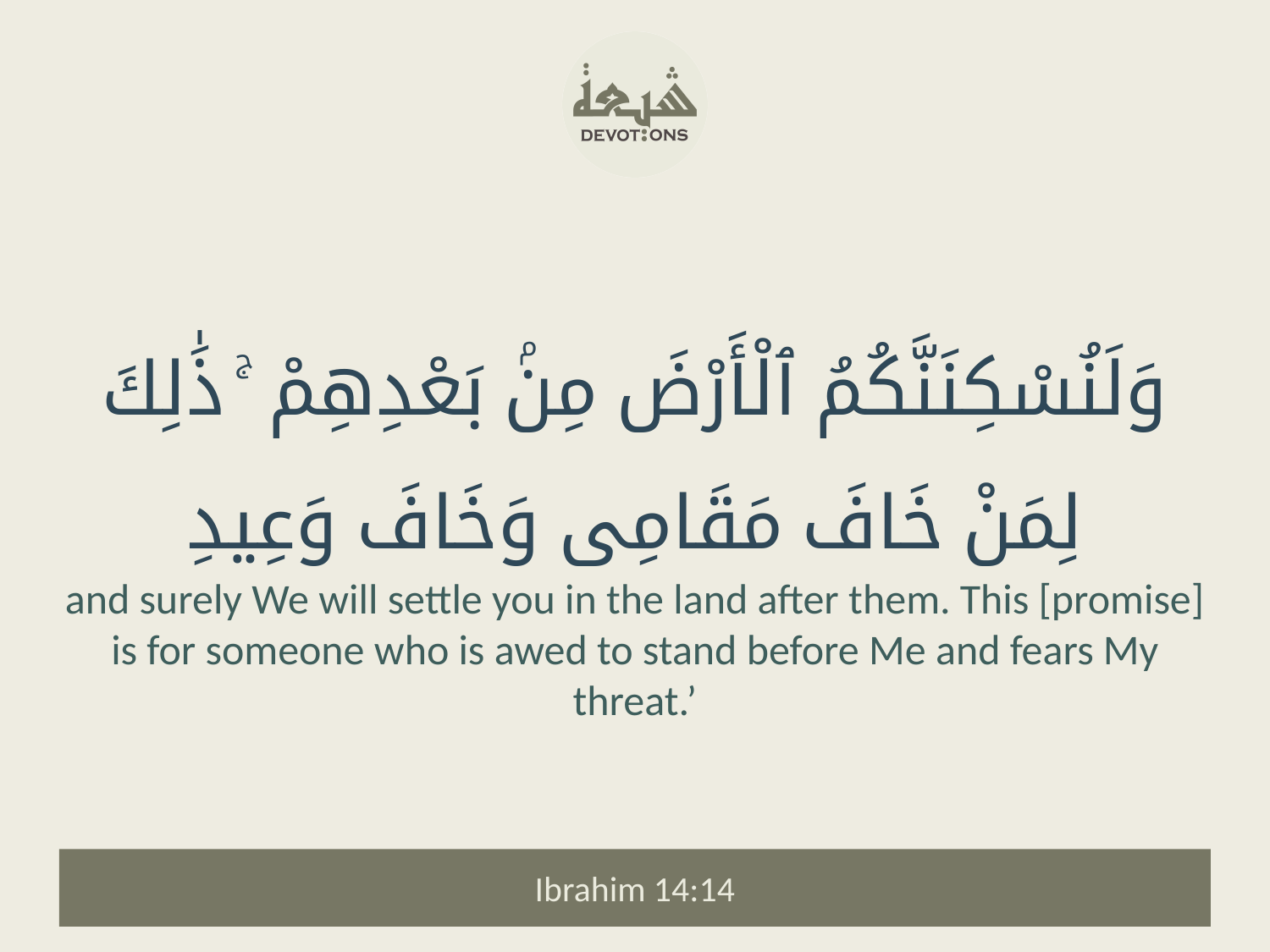

وَلَنُسْكِنَنَّكُمُ ٱلْأَرْضَ مِنۢ بَعْدِهِمْ ۚ ذَٰلِكَ لِمَنْ خَافَ مَقَامِى وَخَافَ وَعِيدِ
and surely We will settle you in the land after them. This [promise] is for someone who is awed to stand before Me and fears My threat.’
Ibrahim 14:14